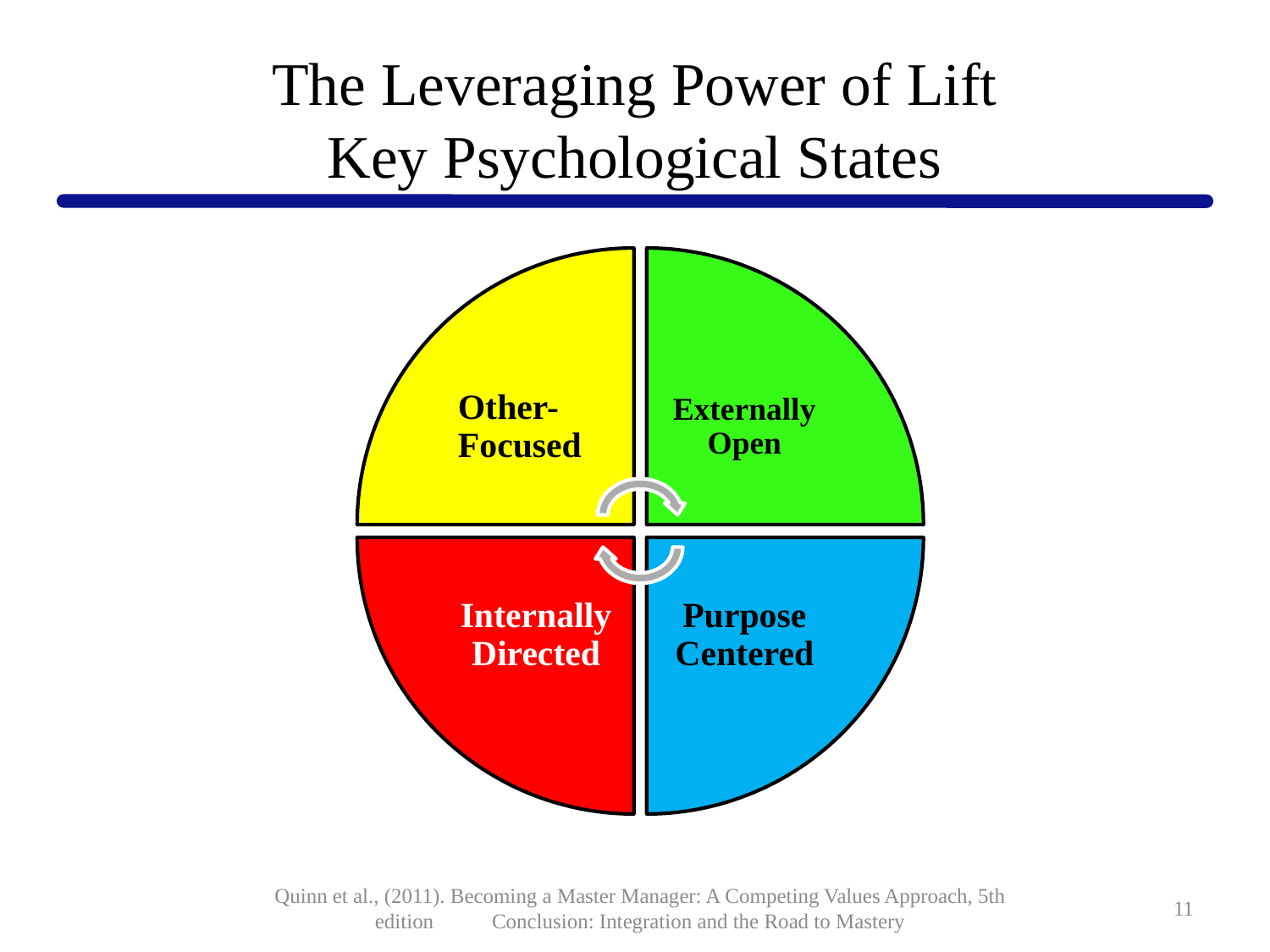

# The Leveraging Power of Lift Key Psychological States
Other-Focused
Externally Open
Purpose Centered
Internally Directed
Quinn et al., (2011). Becoming a Master Manager: A Competing Values Approach, 5th edition           Conclusion: Integration and the Road to Mastery
11